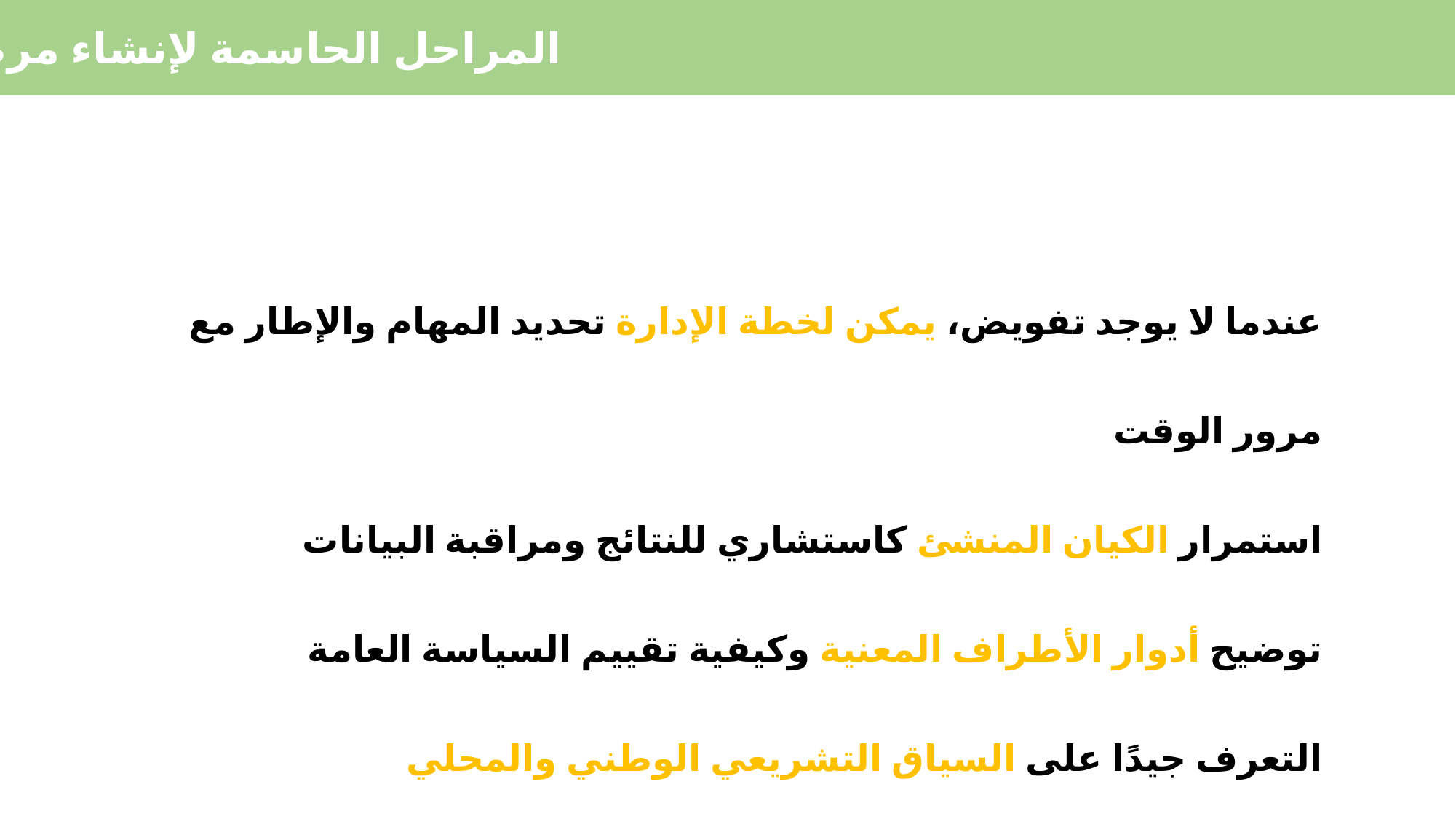

المراحل الحاسمة لإنشاء مرصد
عندما لا يوجد تفويض، يمكن لخطة الإدارة تحديد المهام والإطار مع مرور الوقت
استمرار الكيان المنشئ كاستشاري للنتائج ومراقبة البيانات
توضيح أدوار الأطراف المعنية وكيفية تقييم السياسة العامة
التعرف جيدًا على السياق التشريعي الوطني والمحلي